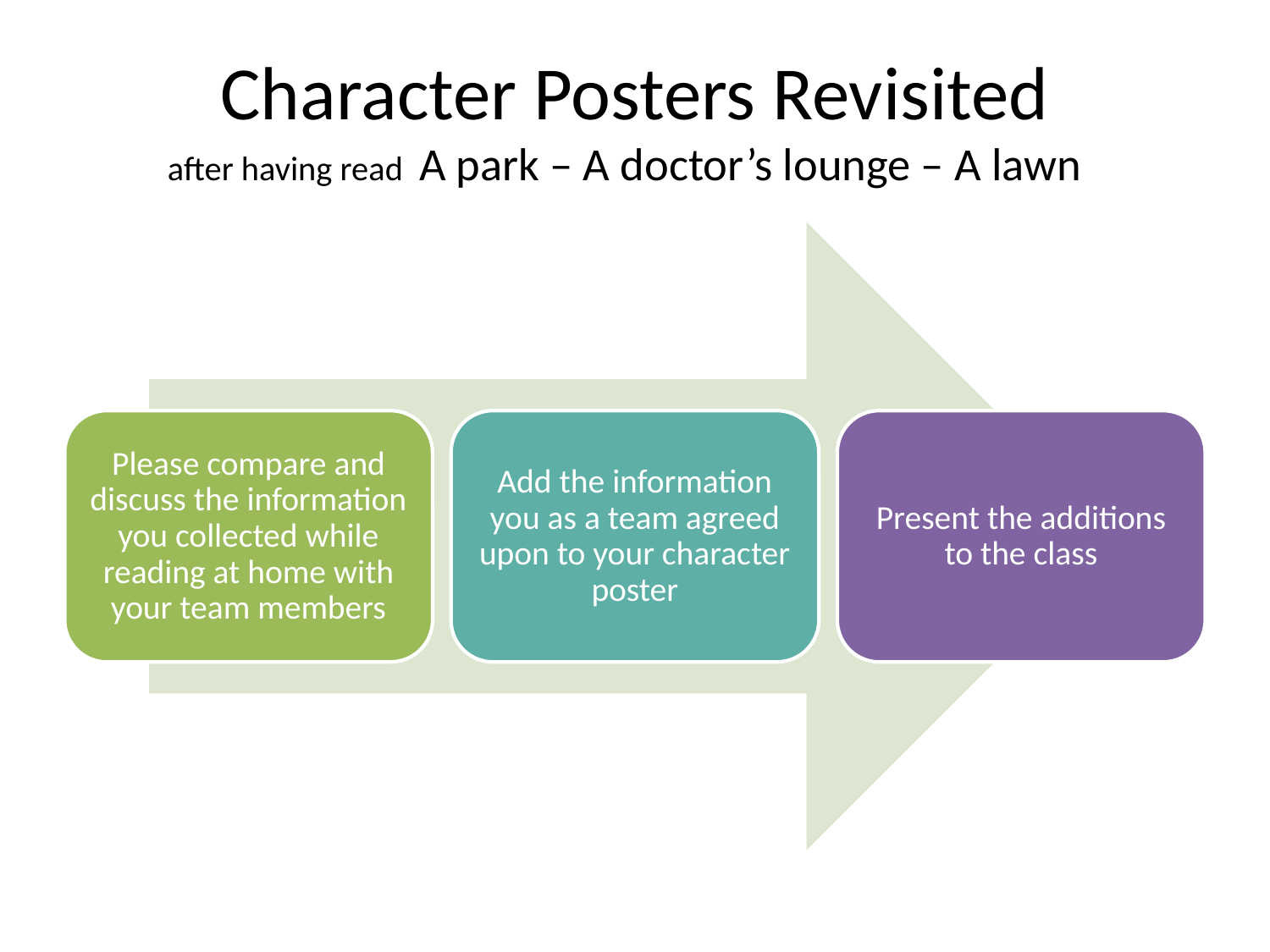

# Character Posters Revisited after having read  A park – A doctor’s lounge – A lawn
Please compare and discuss the information you collected while reading at home with your team members
Add the information you as a team agreed upon to your character poster
Present the additions to the class